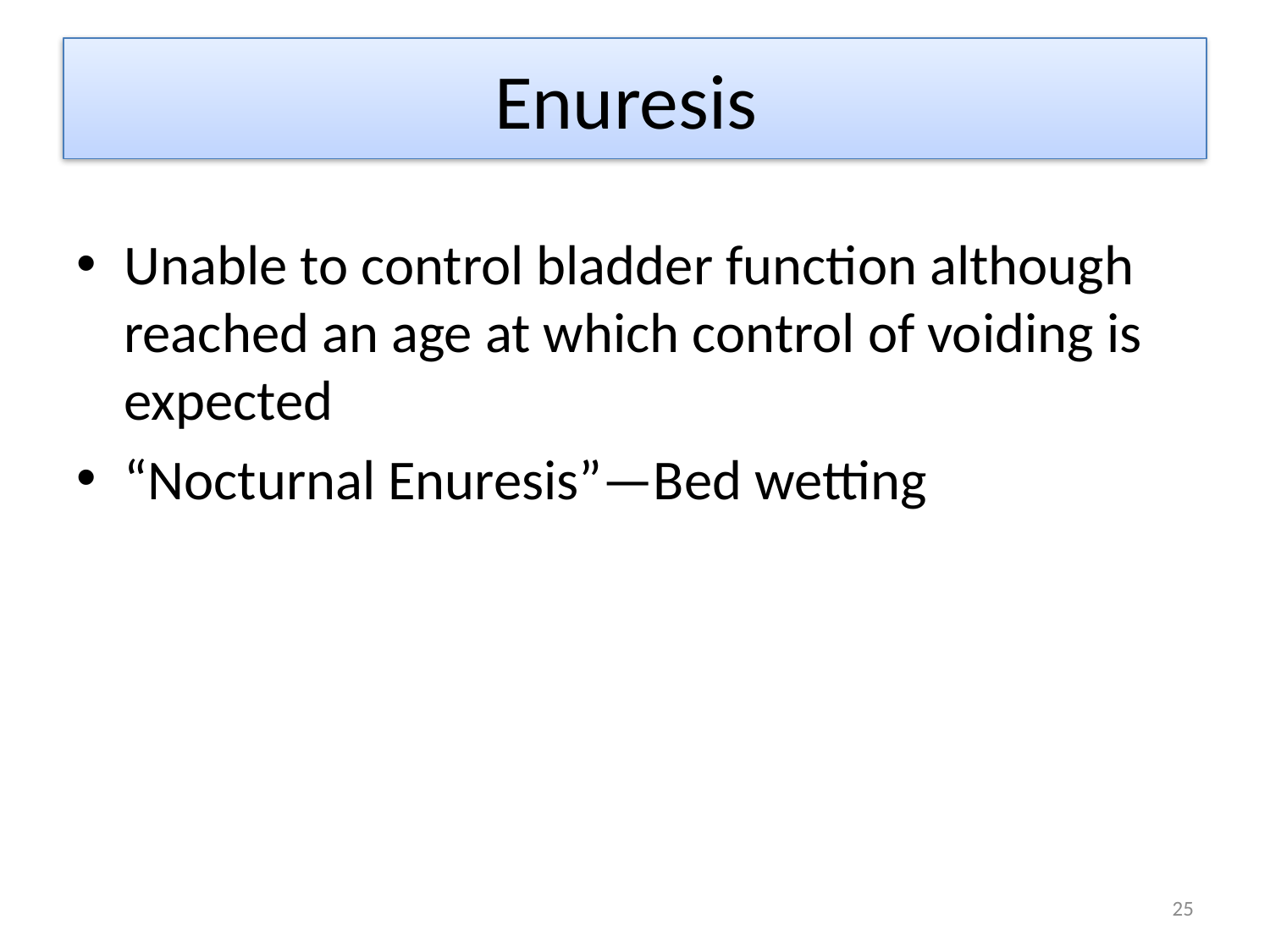

# Enuresis
Unable to control bladder function although reached an age at which control of voiding is expected
“Nocturnal Enuresis”—Bed wetting

25